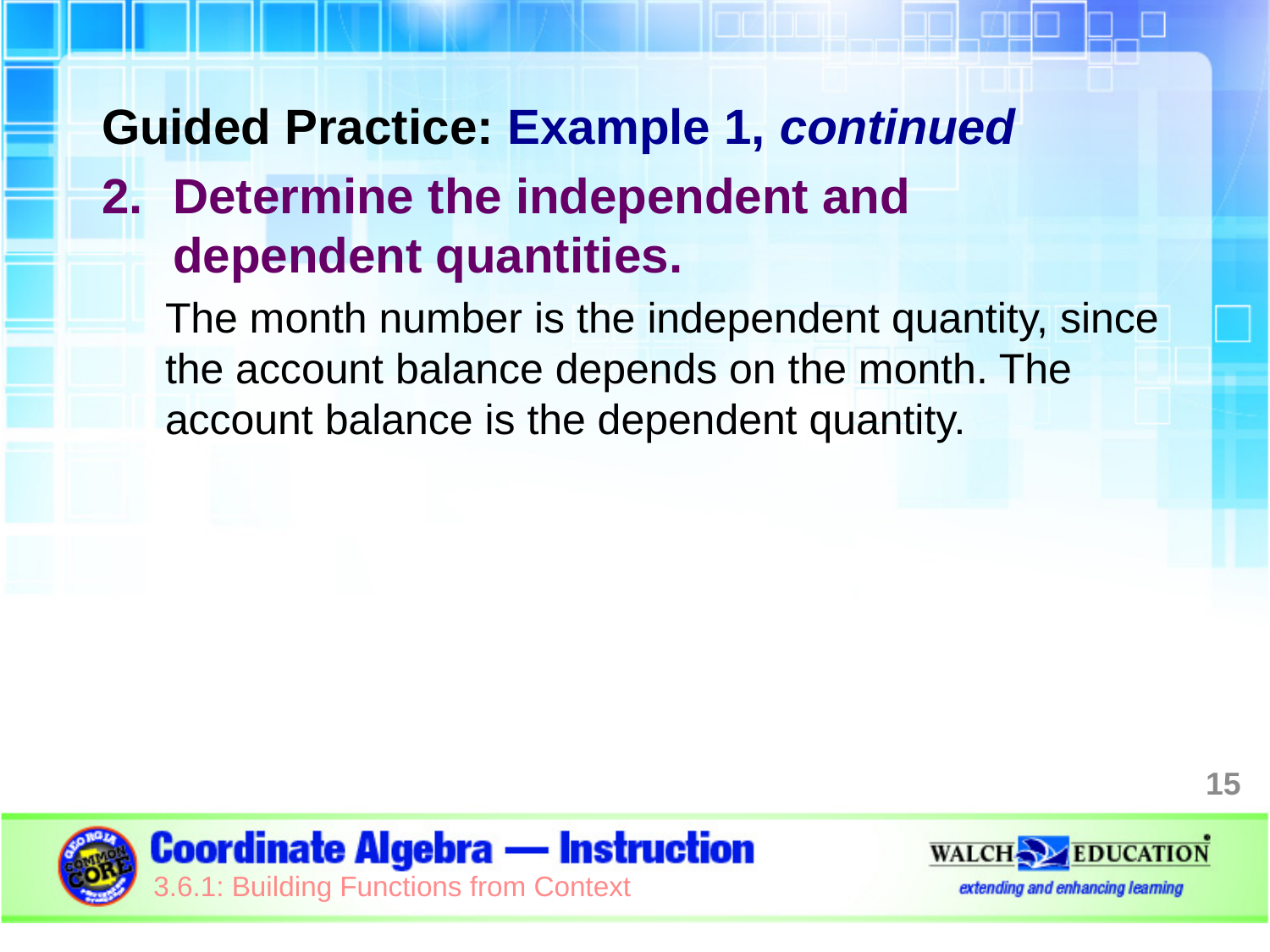

Guided Practice: Example 1, continued
Determine the independent and dependent quantities.
The month number is the independent quantity, since the account balance depends on the month. The account balance is the dependent quantity.

15
3.6.1: Building Functions from Context